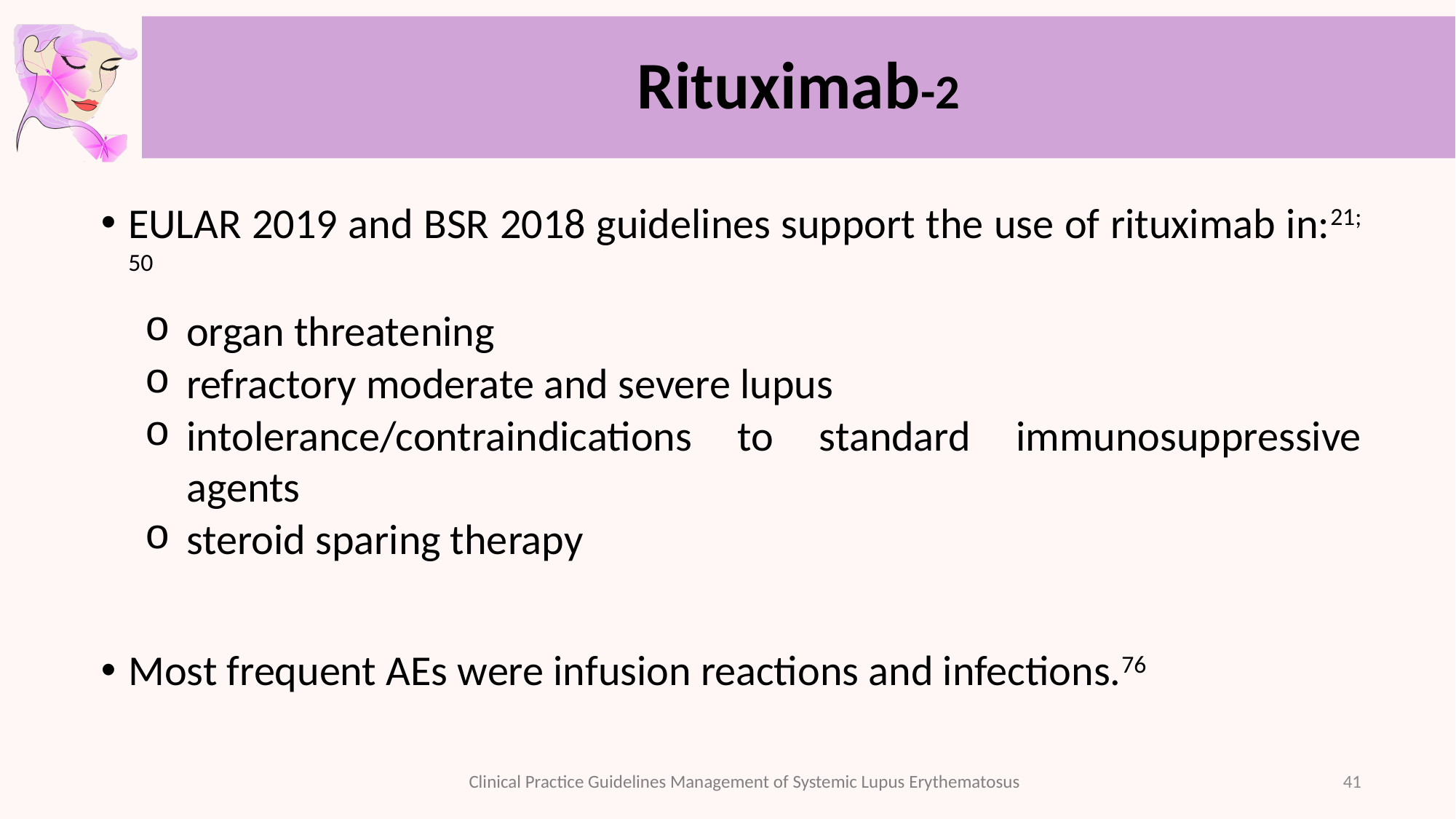

# Rituximab-2
EULAR 2019 and BSR 2018 guidelines support the use of rituximab in:21; 50
organ threatening
refractory moderate and severe lupus
intolerance/contraindications to standard immunosuppressive agents
steroid sparing therapy

Most frequent AEs were infusion reactions and infections.76
41